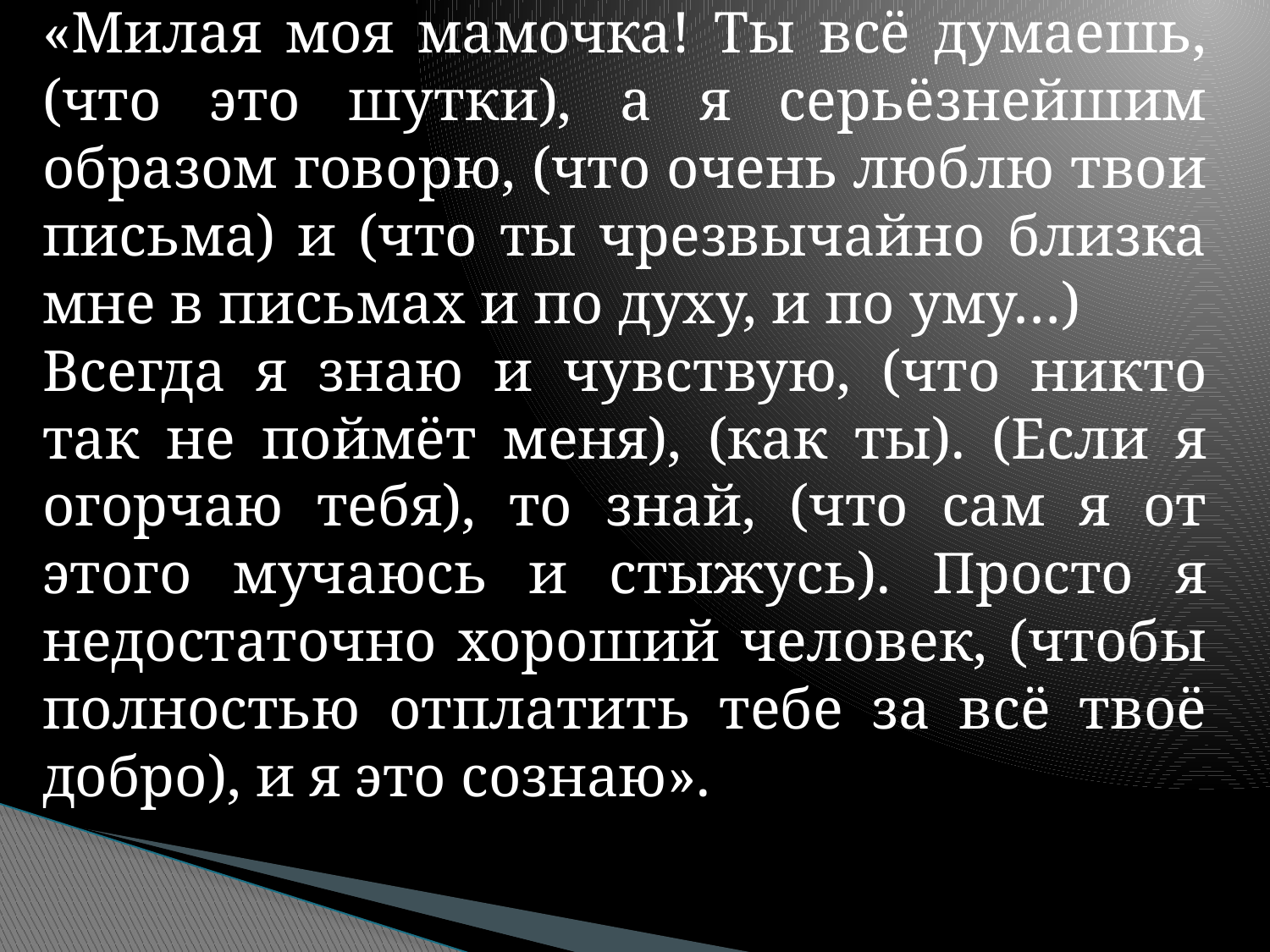

«Милая моя мамочка! Ты всё думаешь, (что это шутки), а я серьёзнейшим образом говорю, (что очень люблю твои письма) и (что ты чрезвычайно близка мне в письмах и по духу, и по уму…)
Всегда я знаю и чувствую, (что никто так не поймёт меня), (как ты). (Если я огорчаю тебя), то знай, (что сам я от этого мучаюсь и стыжусь). Просто я недостаточно хороший человек, (чтобы полностью отплатить тебе за всё твоё добро), и я это сознаю».